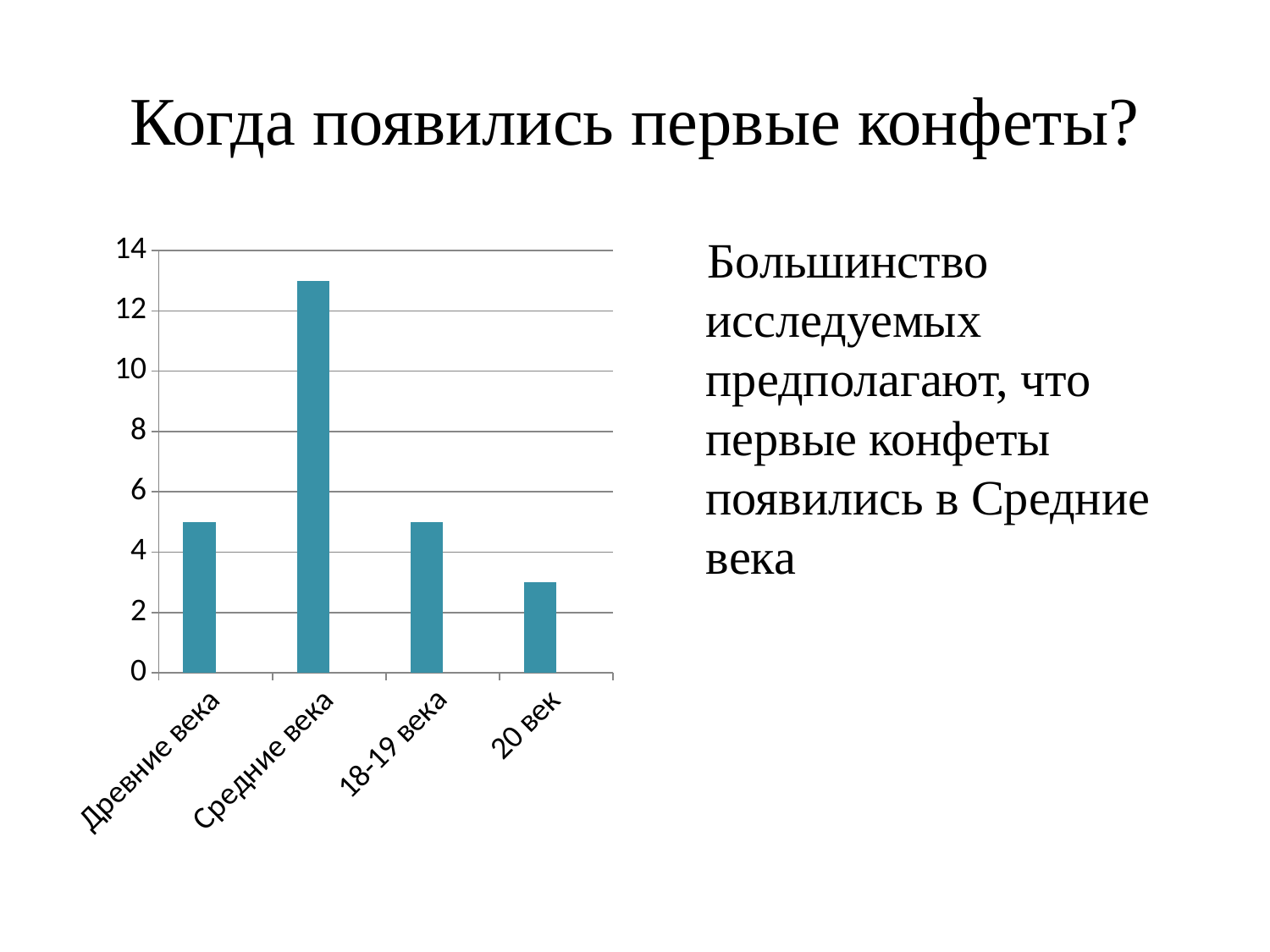

# Когда появились первые конфеты?

### Chart

| Category | Столбец1 | Столбец2 |
|---|---|---|
| Древние века | 5.0 | None |
| Средние века | 13.0 | None |
| 18-19 века | 5.0 | None |
| 20 век | 3.0 | None |
    Большинство исследуемых предполагают, что первые конфеты появились в Средние века